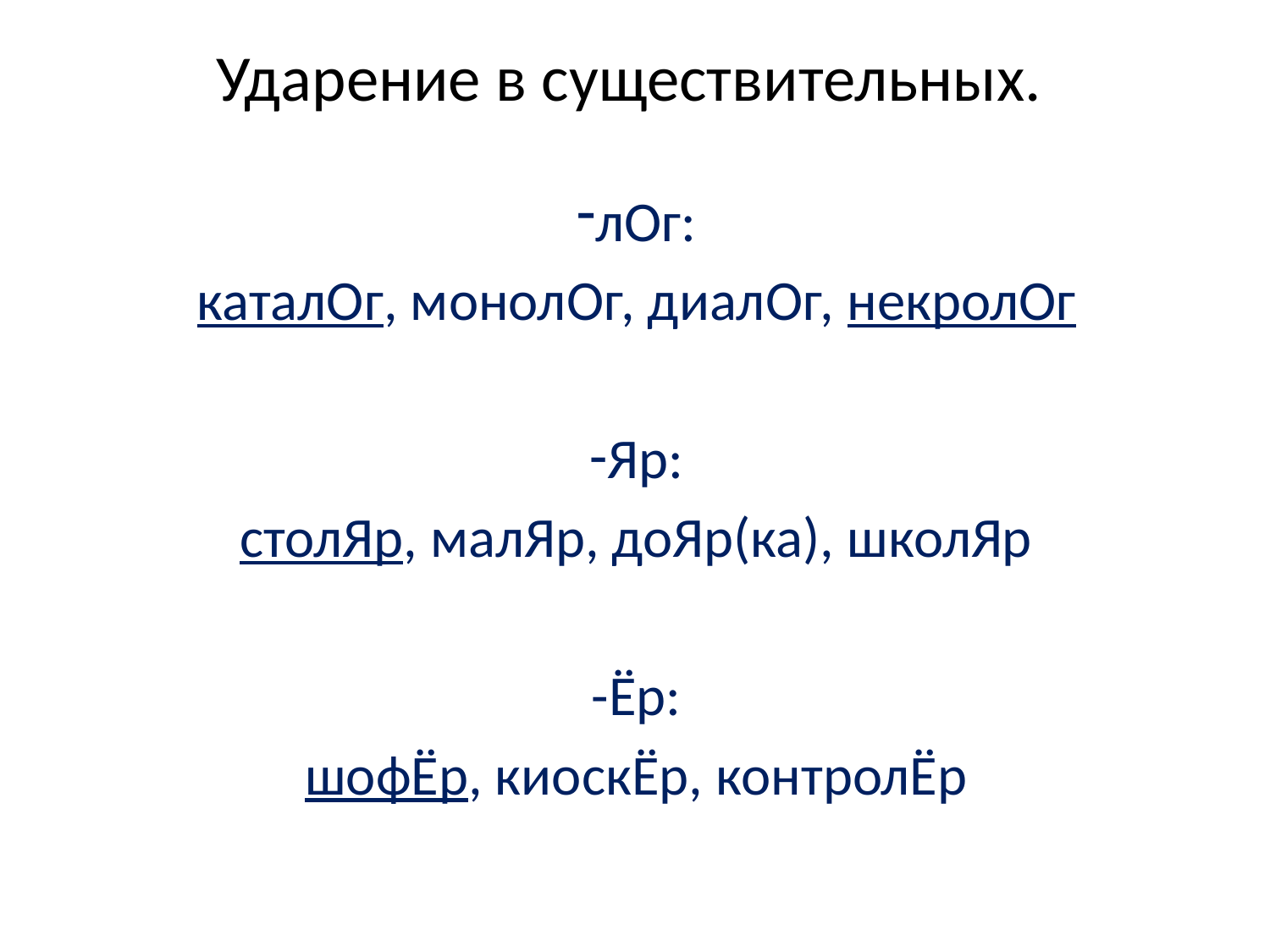

# Ударение в существительных.
лОг:
каталОг, монолОг, диалОг, некролОг

Яр:
столЯр, малЯр, доЯр(ка), школЯр

-Ёр:
шофЁр, киоскЁр, контролЁр